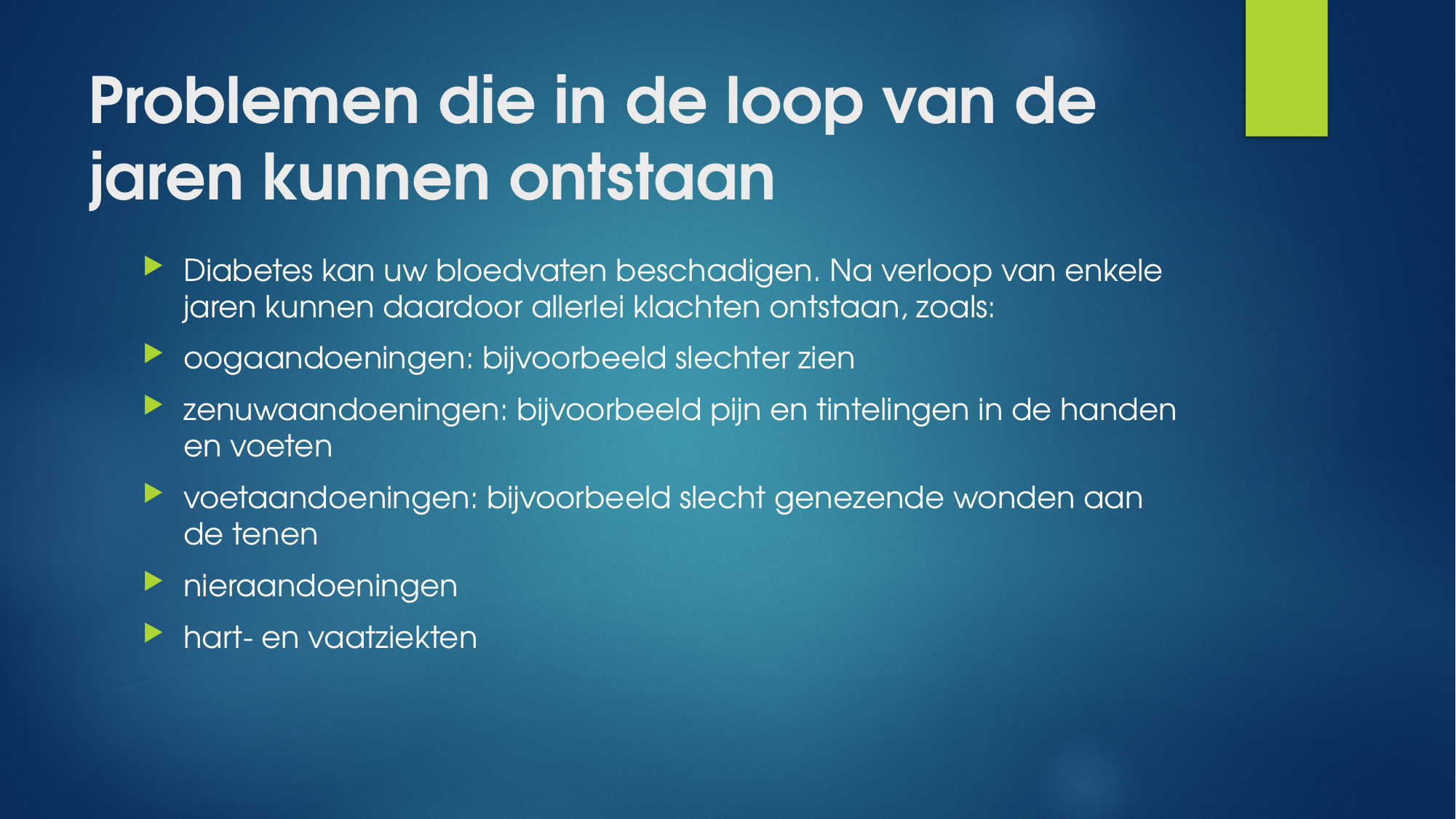

# Problemen die in de loop van de jaren kunnen ontstaan
Diabetes kan uw bloedvaten beschadigen. Na verloop van enkele jaren kunnen daardoor allerlei klachten ontstaan, zoals:
oogaandoeningen: bijvoorbeeld slechter zien
zenuwaandoeningen: bijvoorbeeld pijn en tintelingen in de handen en voeten
voetaandoeningen: bijvoorbeeld slecht genezende wonden aan de tenen
nieraandoeningen
hart- en vaatziekten